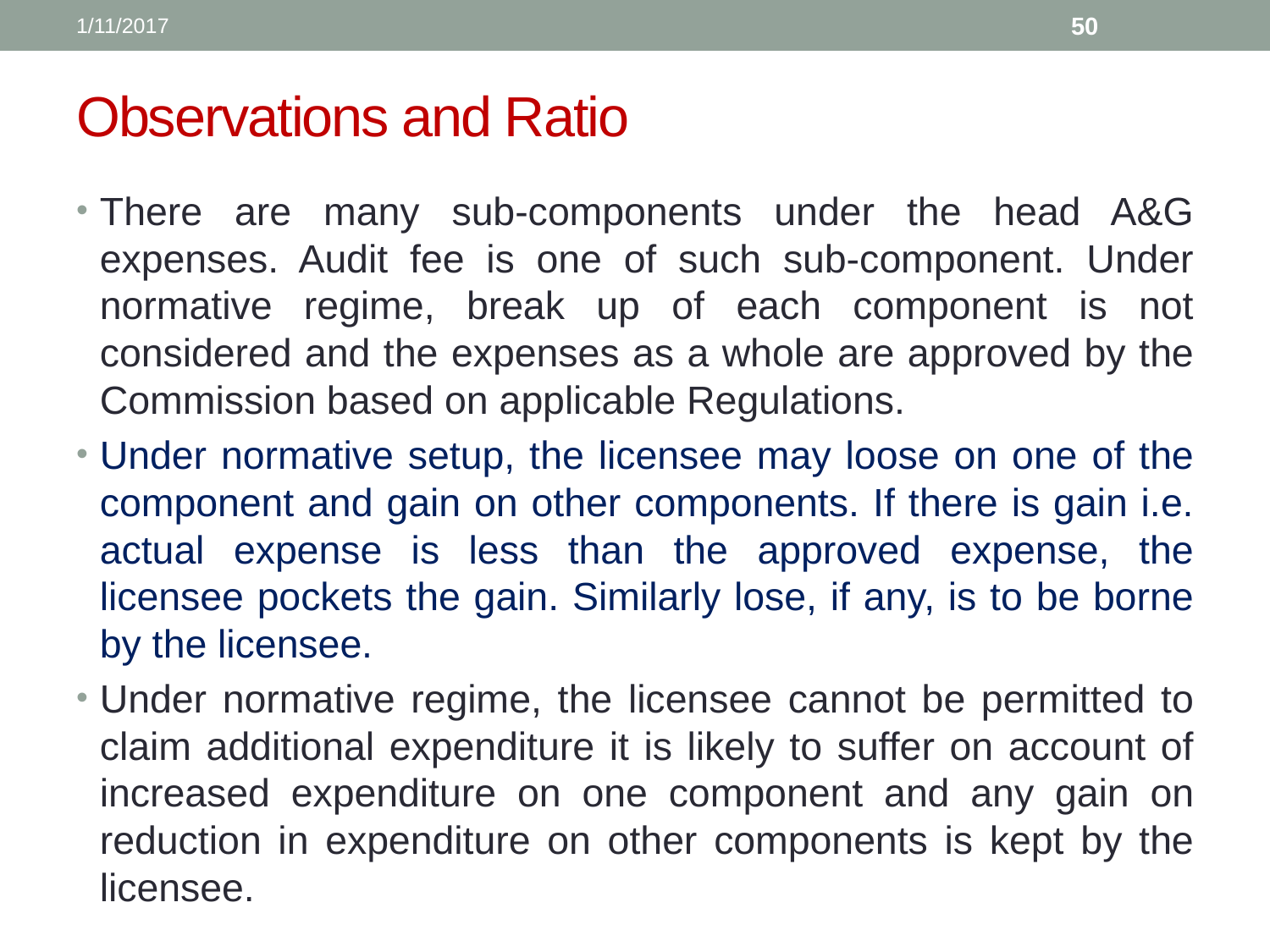

1/11/2017
50
# Observations and Ratio
There are many sub-components under the head A&G expenses. Audit fee is one of such sub-component. Under normative regime, break up of each component is not considered and the expenses as a whole are approved by the Commission based on applicable Regulations.
Under normative setup, the licensee may loose on one of the component and gain on other components. If there is gain i.e. actual expense is less than the approved expense, the licensee pockets the gain. Similarly lose, if any, is to be borne by the licensee.
Under normative regime, the licensee cannot be permitted to claim additional expenditure it is likely to suffer on account of increased expenditure on one component and any gain on reduction in expenditure on other components is kept by the licensee.